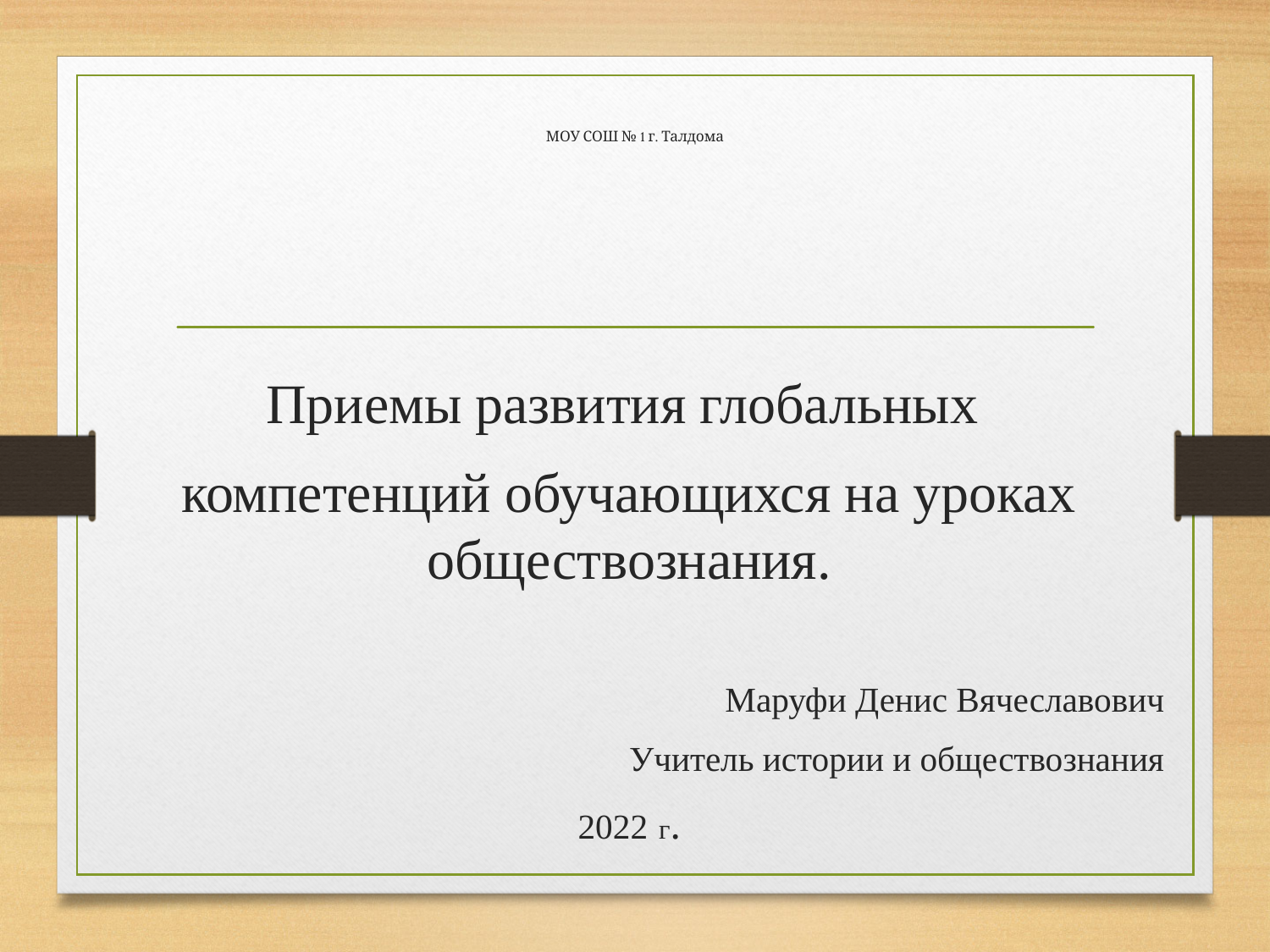

# МОУ СОШ № 1 г. Талдома

Приемы развития глобальных
компетенций обучающихся на уроках обществознания.

Маруфи Денис Вячеславович
Учитель истории и обществознания
2022 г.